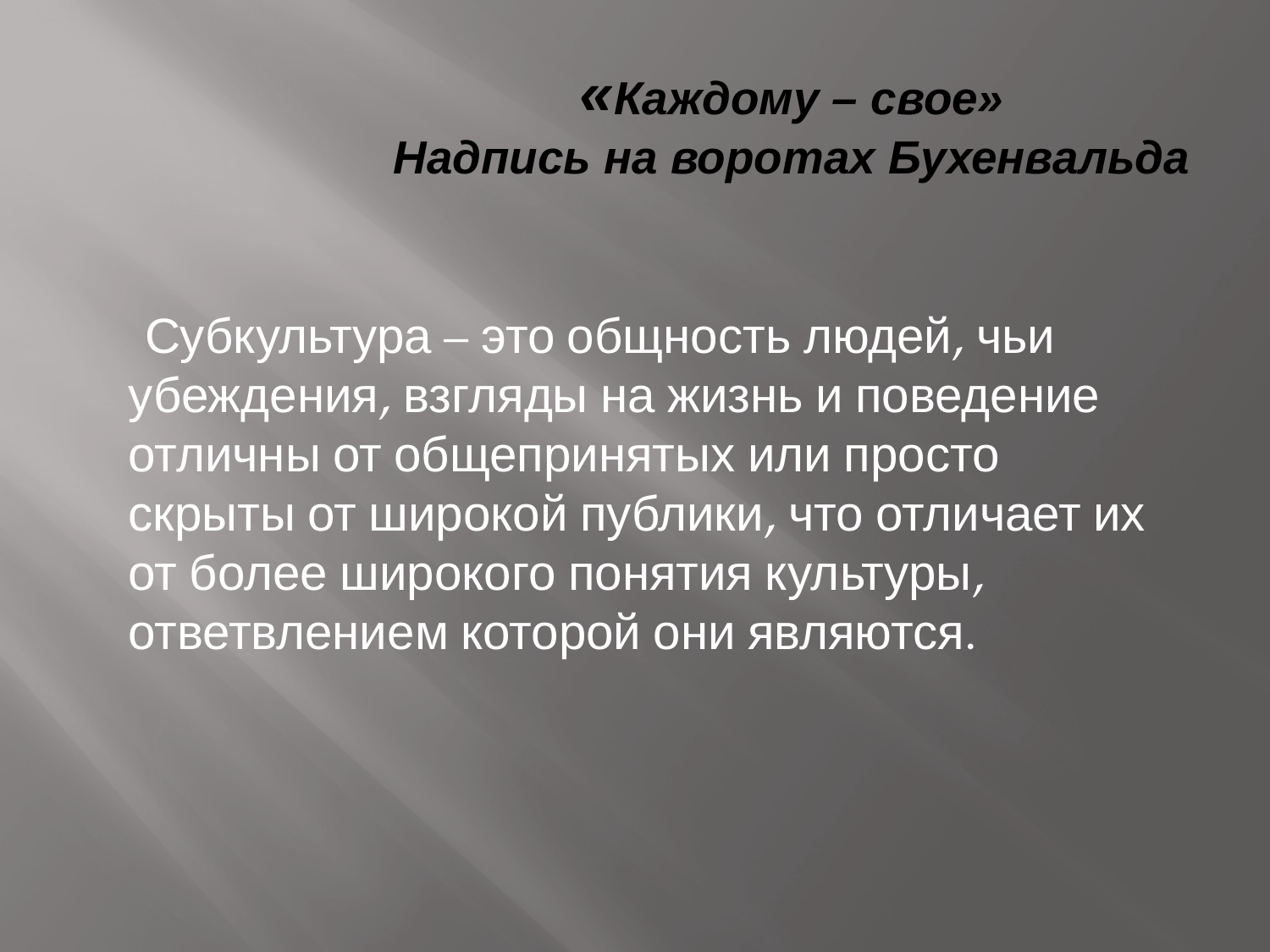

# «Каждому – свое» Надпись на воротах Бухенвальда
      Субкультура – это общность людей, чьи убеждения, взгляды на жизнь и поведение отличны от общепринятых или просто скрыты от широкой публики, что отличает их от более широкого понятия культуры, ответвлением которой они являются.